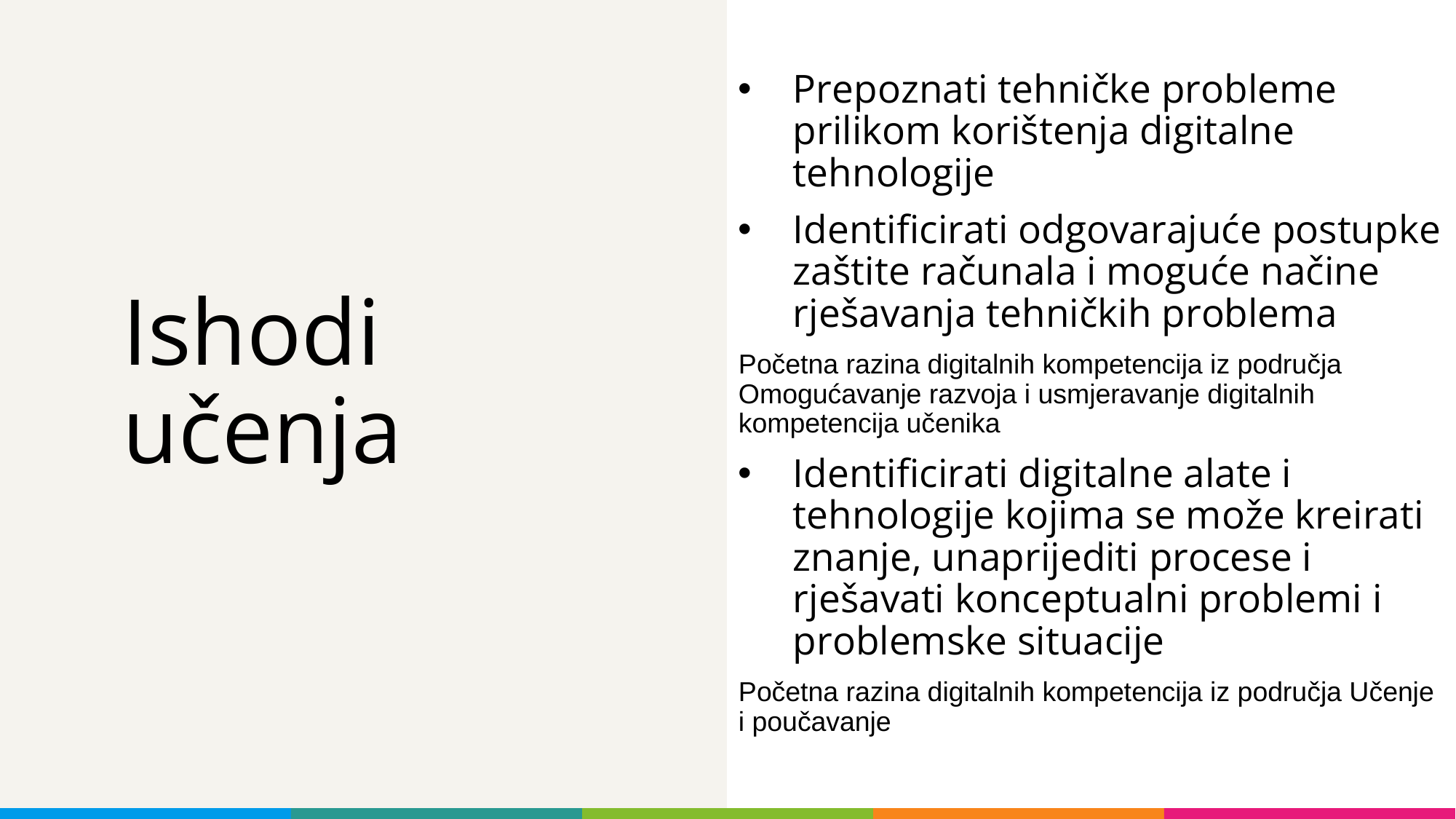

Prepoznati tehničke probleme prilikom korištenja digitalne tehnologije
Identificirati odgovarajuće postupke zaštite računala i moguće načine rješavanja tehničkih problema
Početna razina digitalnih kompetencija iz područja Omogućavanje razvoja i usmjeravanje digitalnih kompetencija učenika
Identificirati digitalne alate i tehnologije kojima se može kreirati znanje, unaprijediti procese i rješavati konceptualni problemi i problemske situacije
Početna razina digitalnih kompetencija iz područja Učenje i poučavanje
# Ishodi učenja